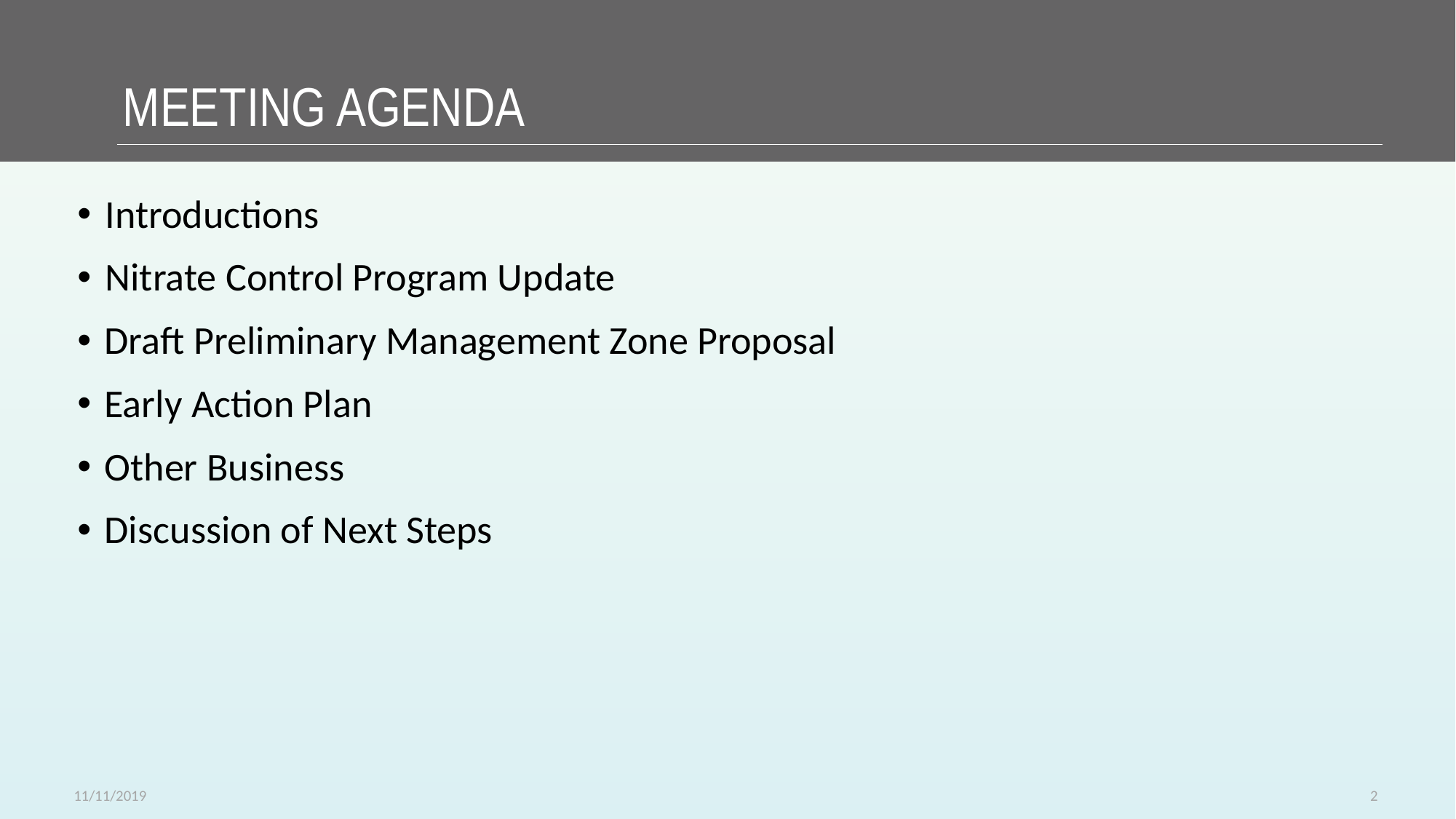

# Meeting Agenda
Introductions
Nitrate Control Program Update
Draft Preliminary Management Zone Proposal
Early Action Plan
Other Business
Discussion of Next Steps
2
11/11/2019